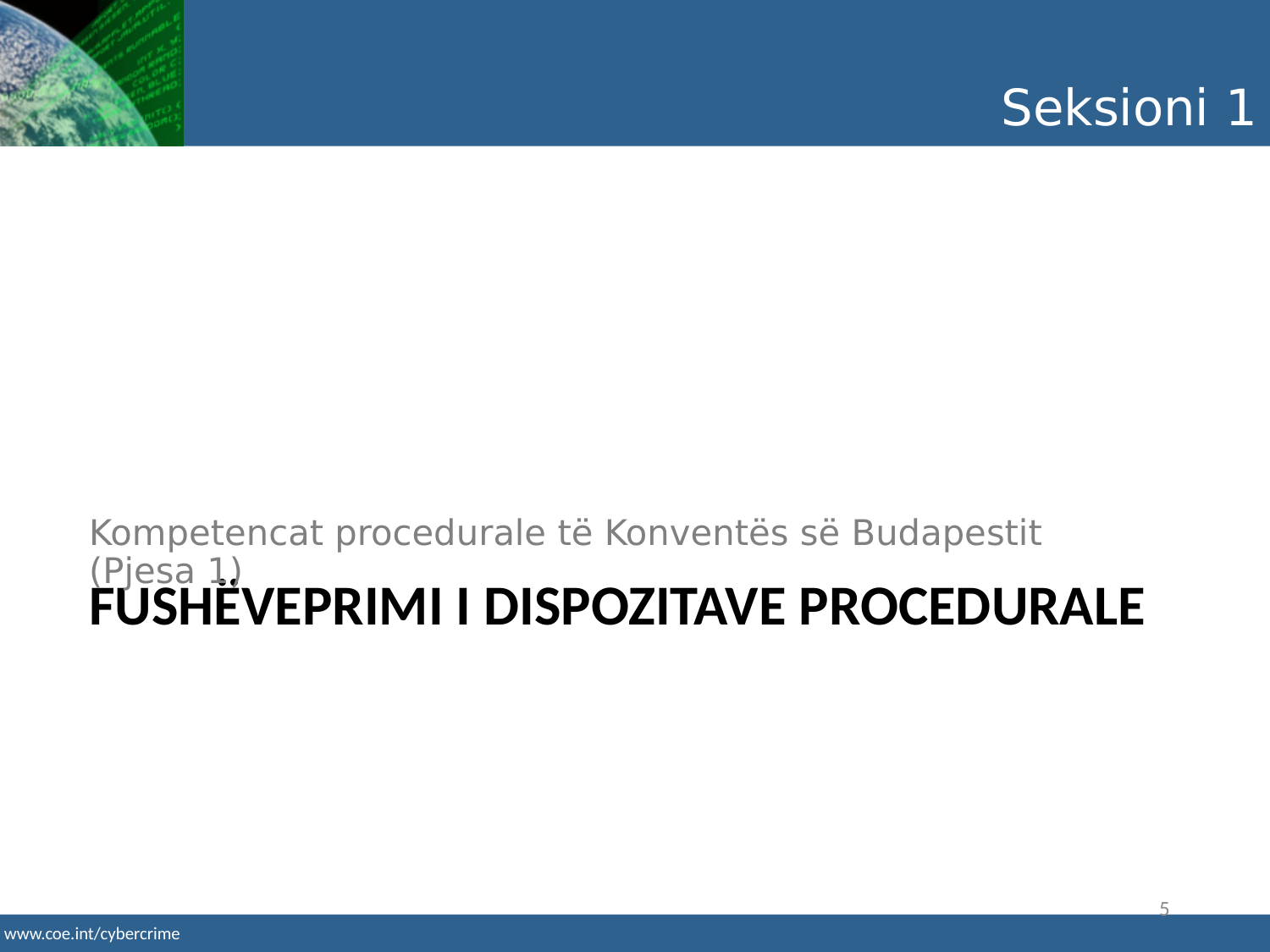

Seksioni 1

Kompetencat procedurale të Konventës së Budapestit (Pjesa 1)

# Fushëveprimi i DISPOZITAVE procedurale
5